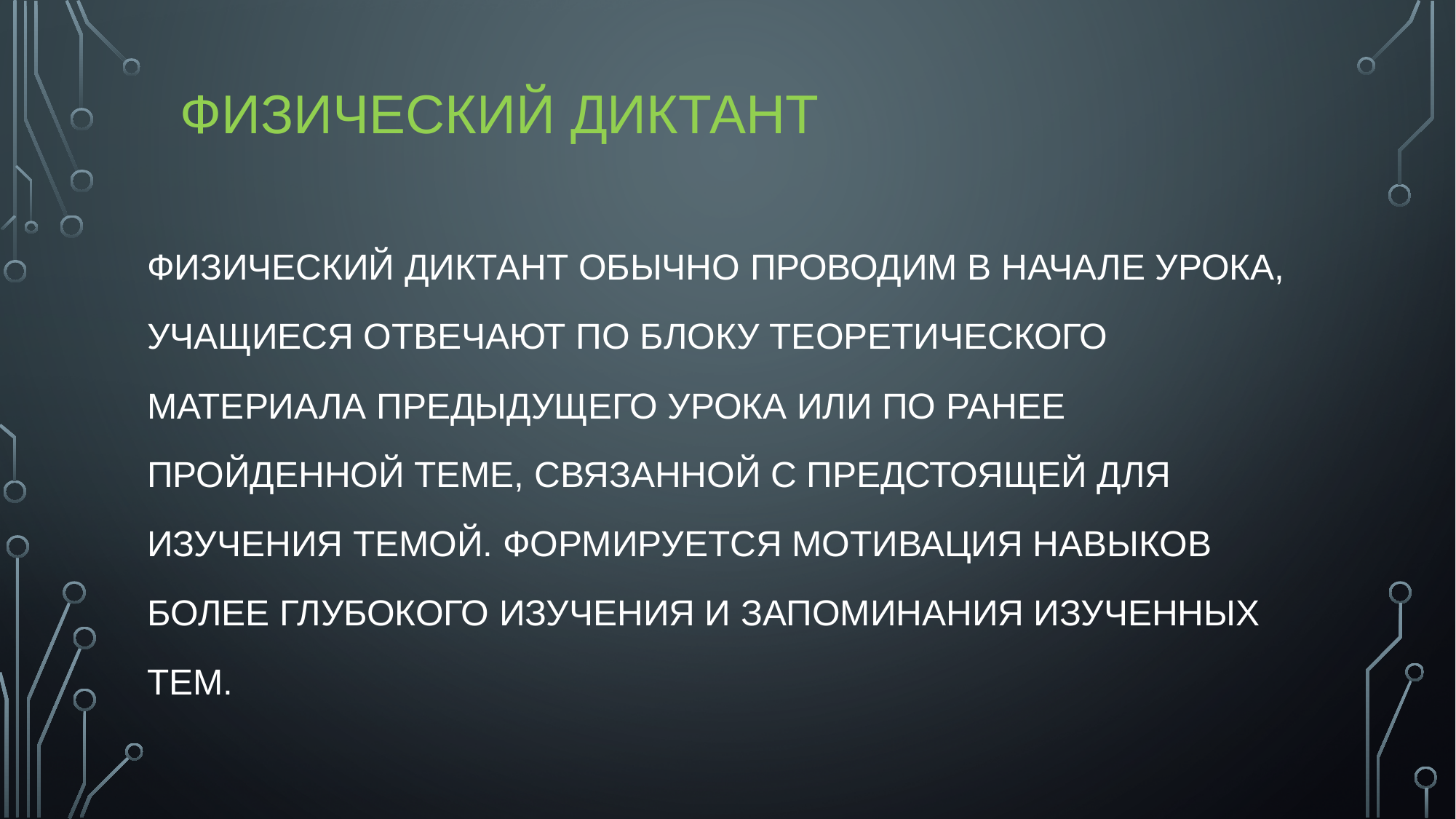

# Физический диктант
Физический диктант обычно проводим в начале урока, учащиеся отвечают по блоку теоретического материала предыдущего урока или по ранее пройденной теме, связанной с предстоящей для изучения темой. Формируется мотивация навыков более глубокого изучения и запоминания изученных тем.